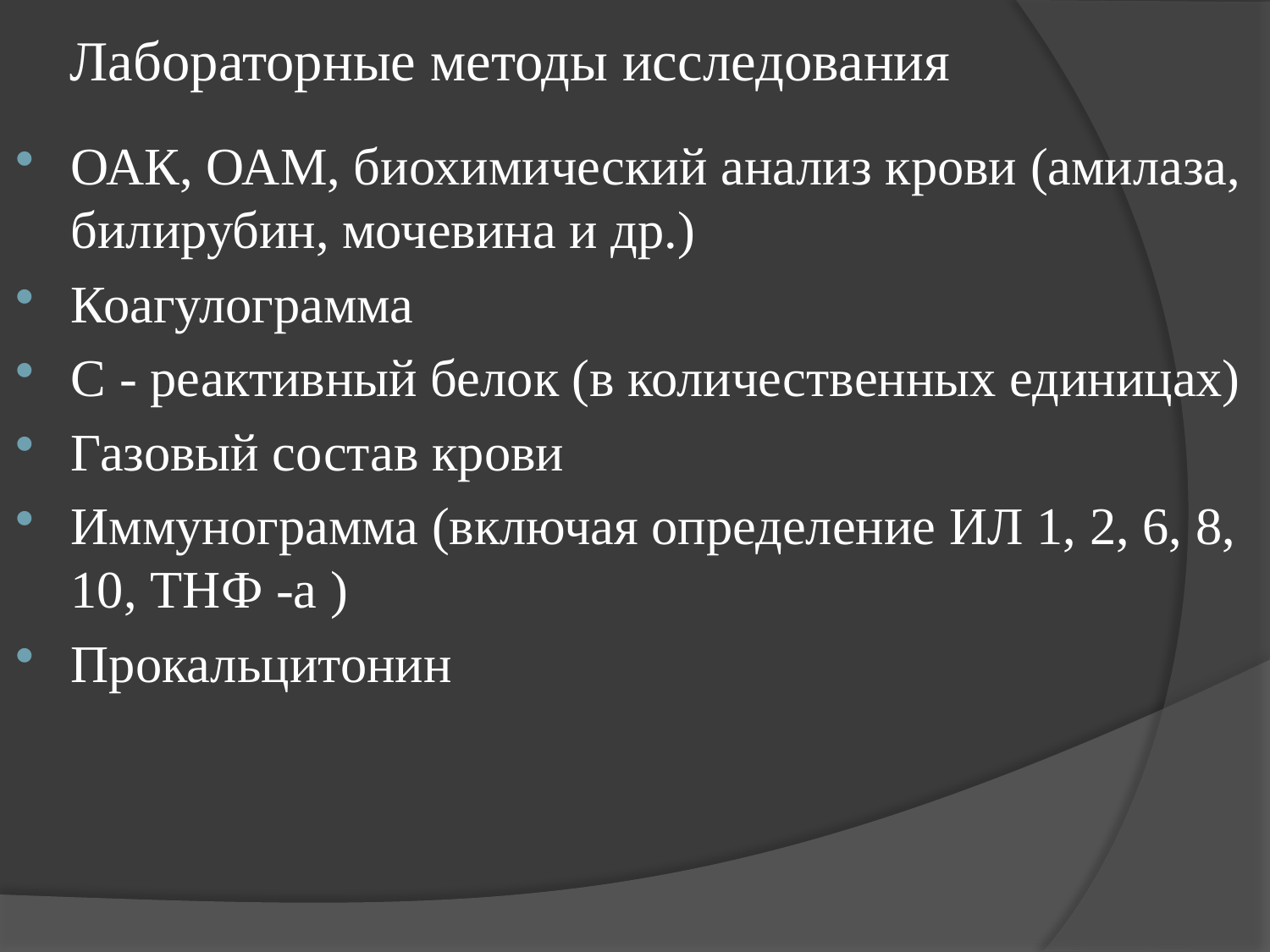

# Лабораторные методы исследования
ОАК, ОАМ, биохимический анализ крови (амилаза, билирубин, мочевина и др.)
Коагулограмма
С - реактивный белок (в количественных единицах)
Газовый состав крови
Иммунограмма (включая определение ИЛ 1, 2, 6, 8, 10, ТНФ -а )
Прокальцитонин